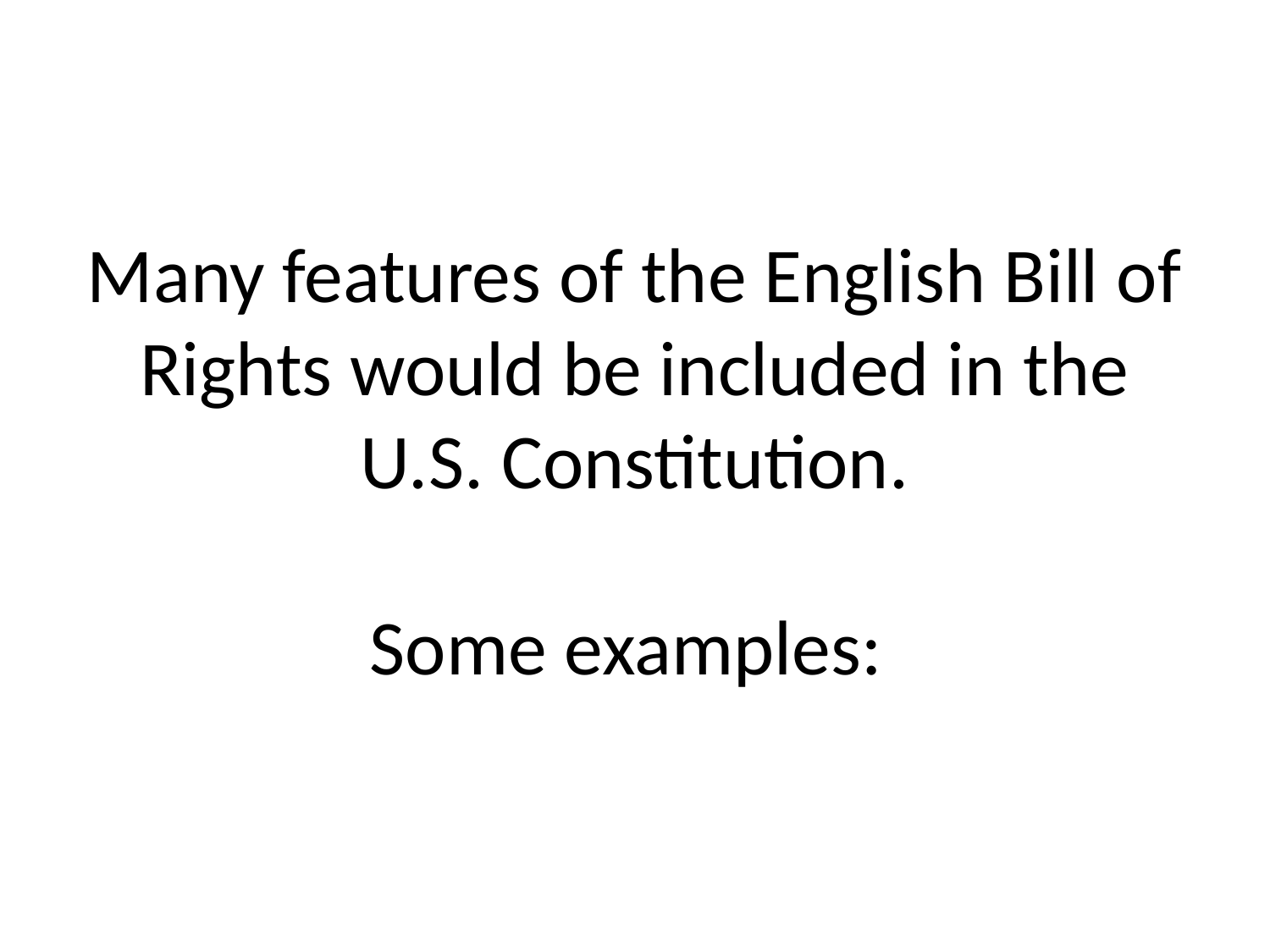

# Many features of the English Bill of Rights would be included in the U.S. Constitution. Some examples: